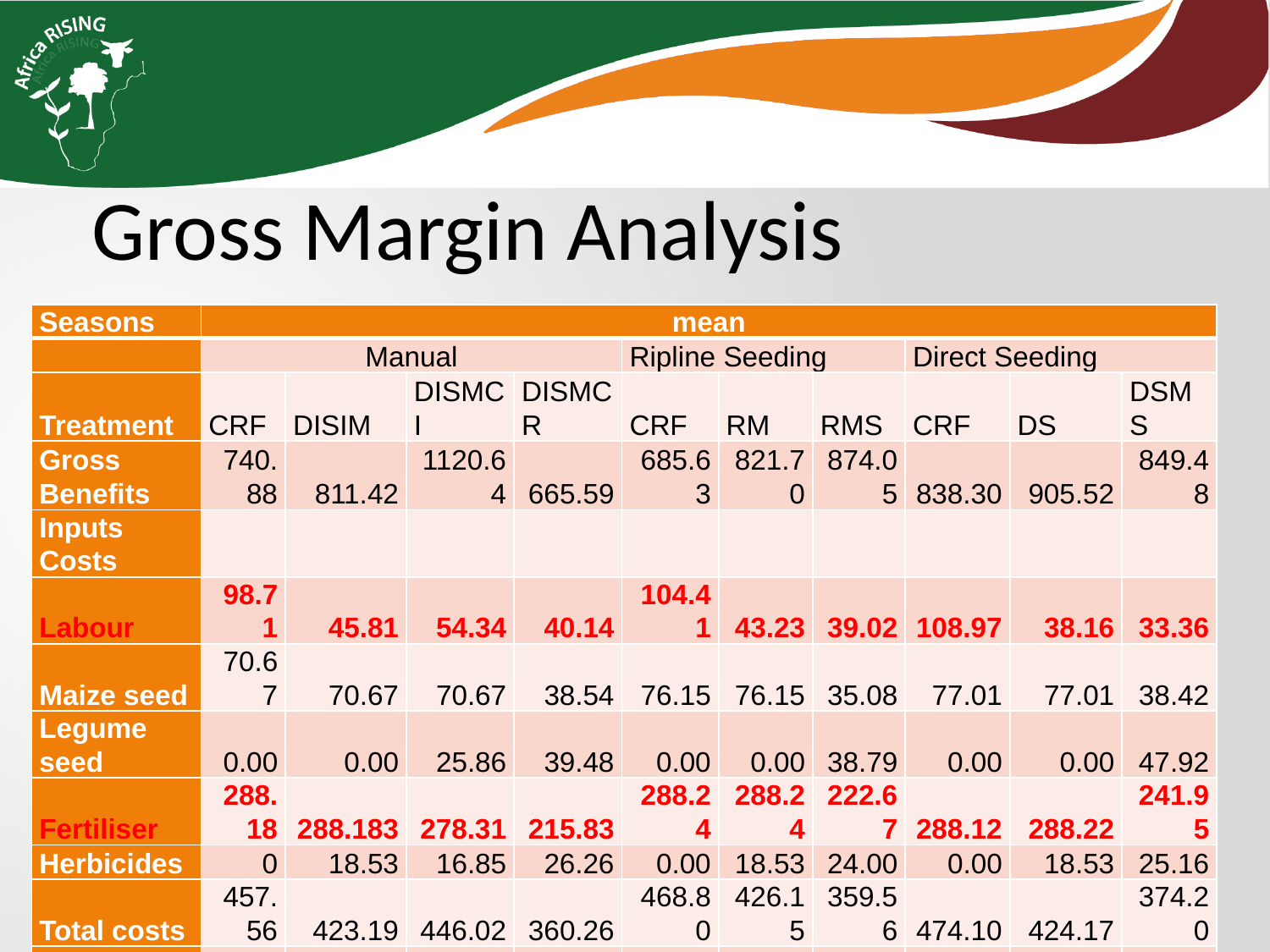

Gross Margin Analysis
| Seasons | mean |  |  |  |  |  |  |  |  |  |
| --- | --- | --- | --- | --- | --- | --- | --- | --- | --- | --- |
|  | Manual |  |  |  | Ripline Seeding |  |  | Direct Seeding |  |  |
| Treatment | CRF | DISIM | DISMCI | DISMCR | CRF | RM | RMS | CRF | DS | DSMS |
| Gross Benefits | 740.88 | 811.42 | 1120.64 | 665.59 | 685.63 | 821.70 | 874.05 | 838.30 | 905.52 | 849.48 |
| Inputs Costs |  |  |  |  |  |  |  |  |  |  |
| Labour | 98.71 | 45.81 | 54.34 | 40.14 | 104.41 | 43.23 | 39.02 | 108.97 | 38.16 | 33.36 |
| Maize seed | 70.67 | 70.67 | 70.67 | 38.54 | 76.15 | 76.15 | 35.08 | 77.01 | 77.01 | 38.42 |
| Legume seed | 0.00 | 0.00 | 25.86 | 39.48 | 0.00 | 0.00 | 38.79 | 0.00 | 0.00 | 47.92 |
| Fertiliser | 288.18 | 288.183 | 278.31 | 215.83 | 288.24 | 288.24 | 222.67 | 288.12 | 288.22 | 241.95 |
| Herbicides | 0 | 18.53 | 16.85 | 26.26 | 0.00 | 18.53 | 24.00 | 0.00 | 18.53 | 25.16 |
| Total costs | 457.56 | 423.19 | 446.02 | 360.26 | 468.80 | 426.15 | 359.56 | 474.10 | 424.17 | 374.20 |
| Net benefits | 283.32c | 388.2299b | 674.62a | 305.33c | 216.83e | 395.55c | 514.48a | 364.20d | 483.57b | 475.28b |
| Return to labour | 1.87 | 7.47 | 11.42 | 6.61 | 1.08 | 8.15 | 12.18 | 2.34 | 11.67 | 13.25 |